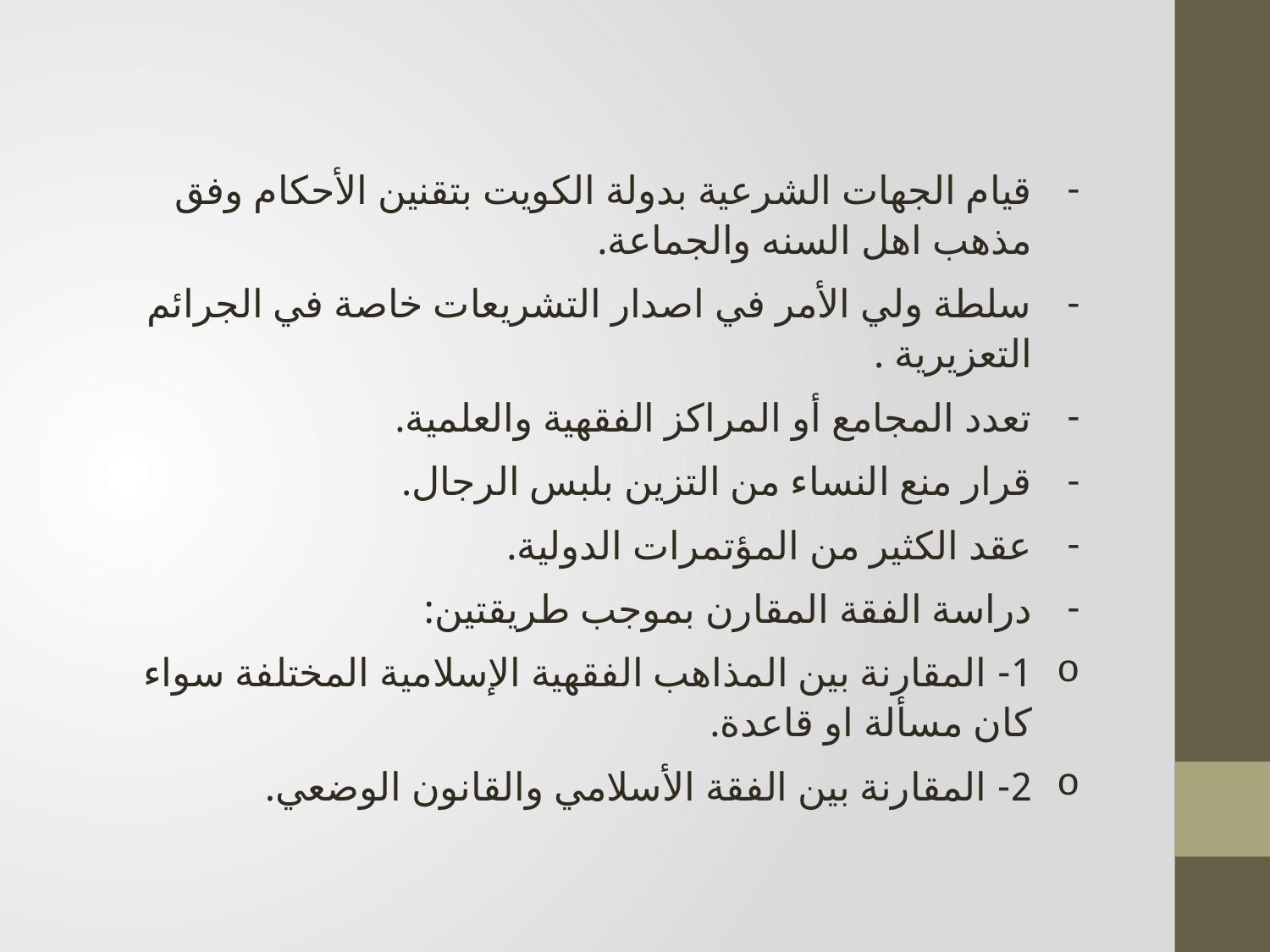

قيام الجهات الشرعية بدولة الكويت بتقنين الأحكام وفق مذهب اهل السنه والجماعة.
سلطة ولي الأمر في اصدار التشريعات خاصة في الجرائم التعزيرية .
تعدد المجامع أو المراكز الفقهية والعلمية.
قرار منع النساء من التزين بلبس الرجال.
عقد الكثير من المؤتمرات الدولية.
دراسة الفقة المقارن بموجب طريقتين:
1- المقارنة بين المذاهب الفقهية الإسلامية المختلفة سواء كان مسألة او قاعدة.
2- المقارنة بين الفقة الأسلامي والقانون الوضعي.